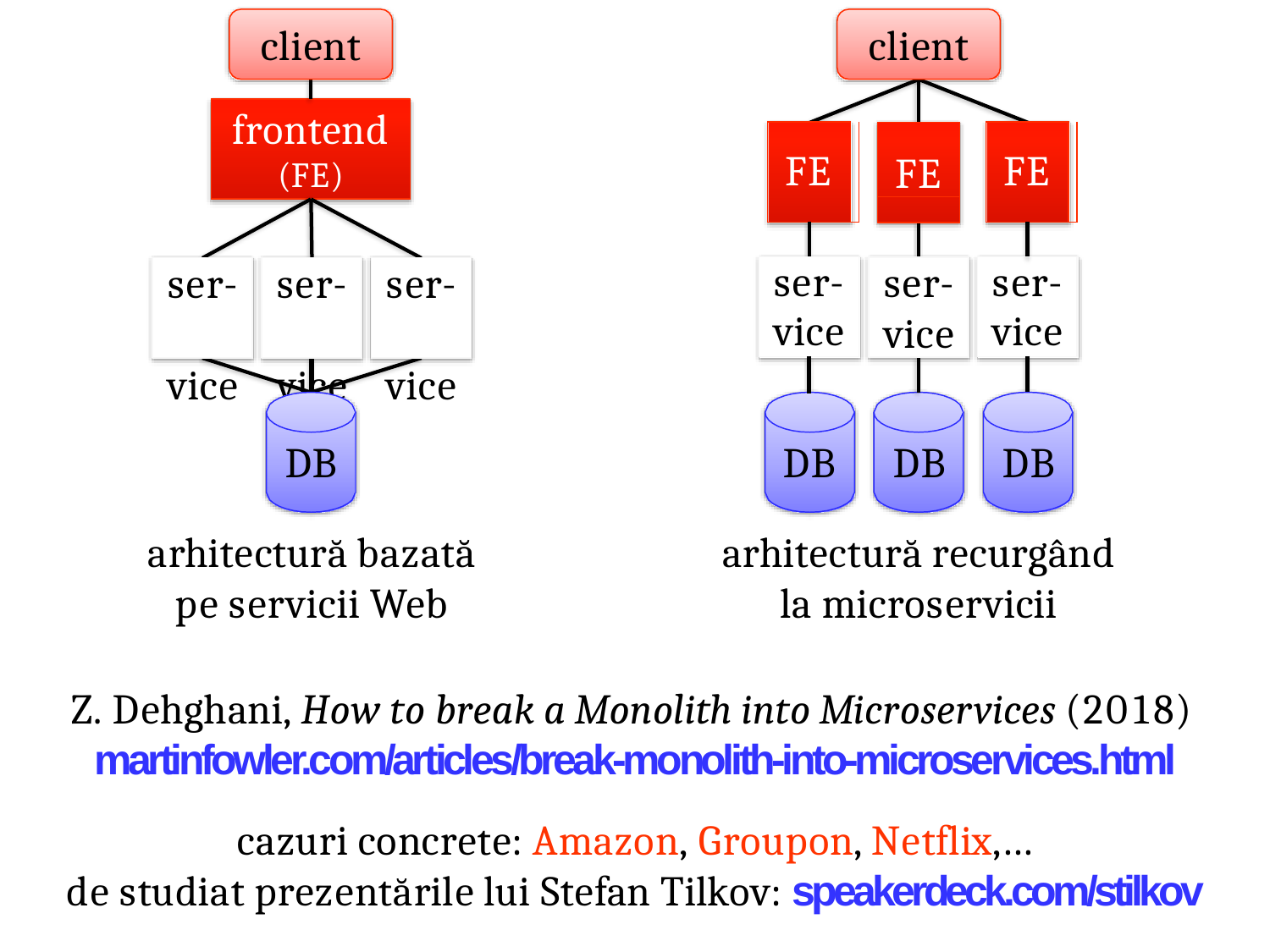

# client
client

frontend
(FE)

|  | FE |  |  |
| --- | --- | --- | --- |
|  |  |  |  |
| ser- vice |  |  |  |
|  |  |  |  |
|  | FE |  |  |
| --- | --- | --- | --- |
|  |  |  |  |
| ser- vice |  |  |  |
|  |  |  |  |

FE

ser-  vice
ser-  vice
ser-  vice

ser-
vice

DB
arhitectură bazată
pe servicii Web
DB	DB	DB
arhitectură recurgând
la microservicii
Z. Dehghani, How to break a Monolith into Microservices (2018)
martinfowler.com/articles/break-monolith-into-microservices.html
cazuri concrete: Amazon, Groupon, Netflix,…
de studiat prezentările lui Stefan Tilkov: speakerdeck.com/stilkov